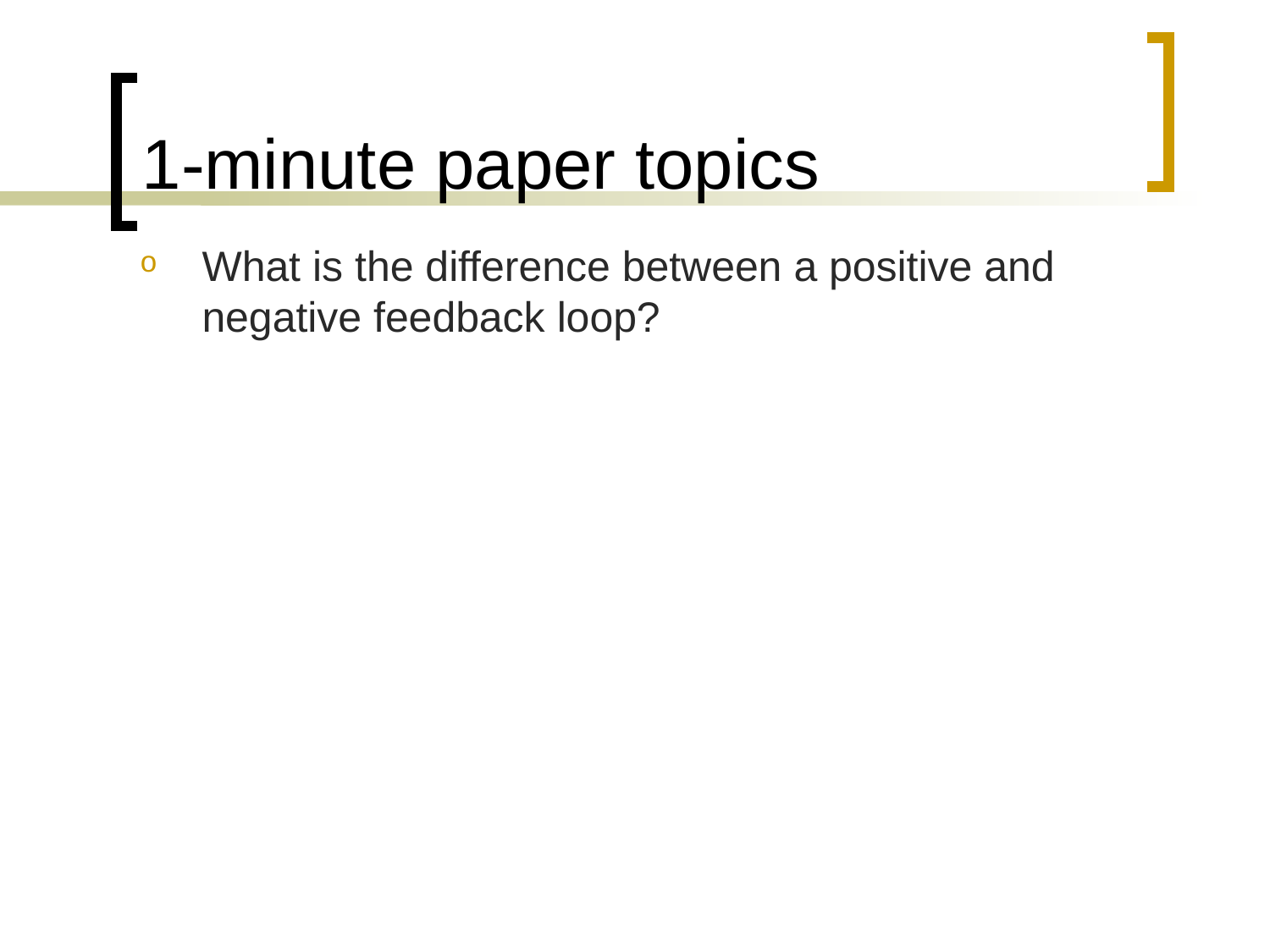

# 1-minute paper topics
What is the difference between a positive and negative feedback loop?